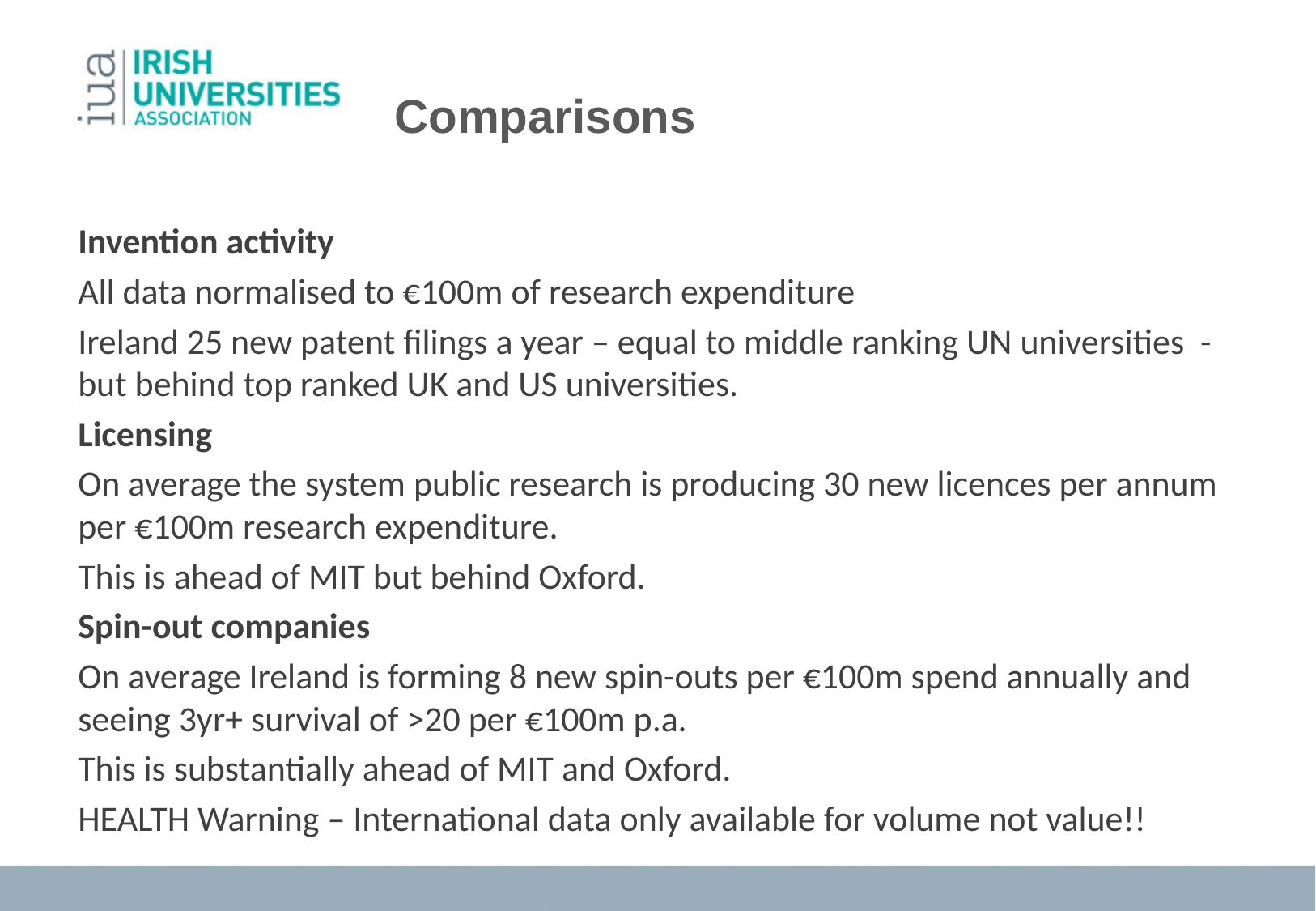

Comparisons
Invention activity
All data normalised to €100m of research expenditure
Ireland 25 new patent filings a year – equal to middle ranking UN universities  - but behind top ranked UK and US universities.
Licensing
On average the system public research is producing 30 new licences per annum per €100m research expenditure.
This is ahead of MIT but behind Oxford.
Spin-out companies
On average Ireland is forming 8 new spin-outs per €100m spend annually and seeing 3yr+ survival of >20 per €100m p.a.
This is substantially ahead of MIT and Oxford.
HEALTH Warning – International data only available for volume not value!!